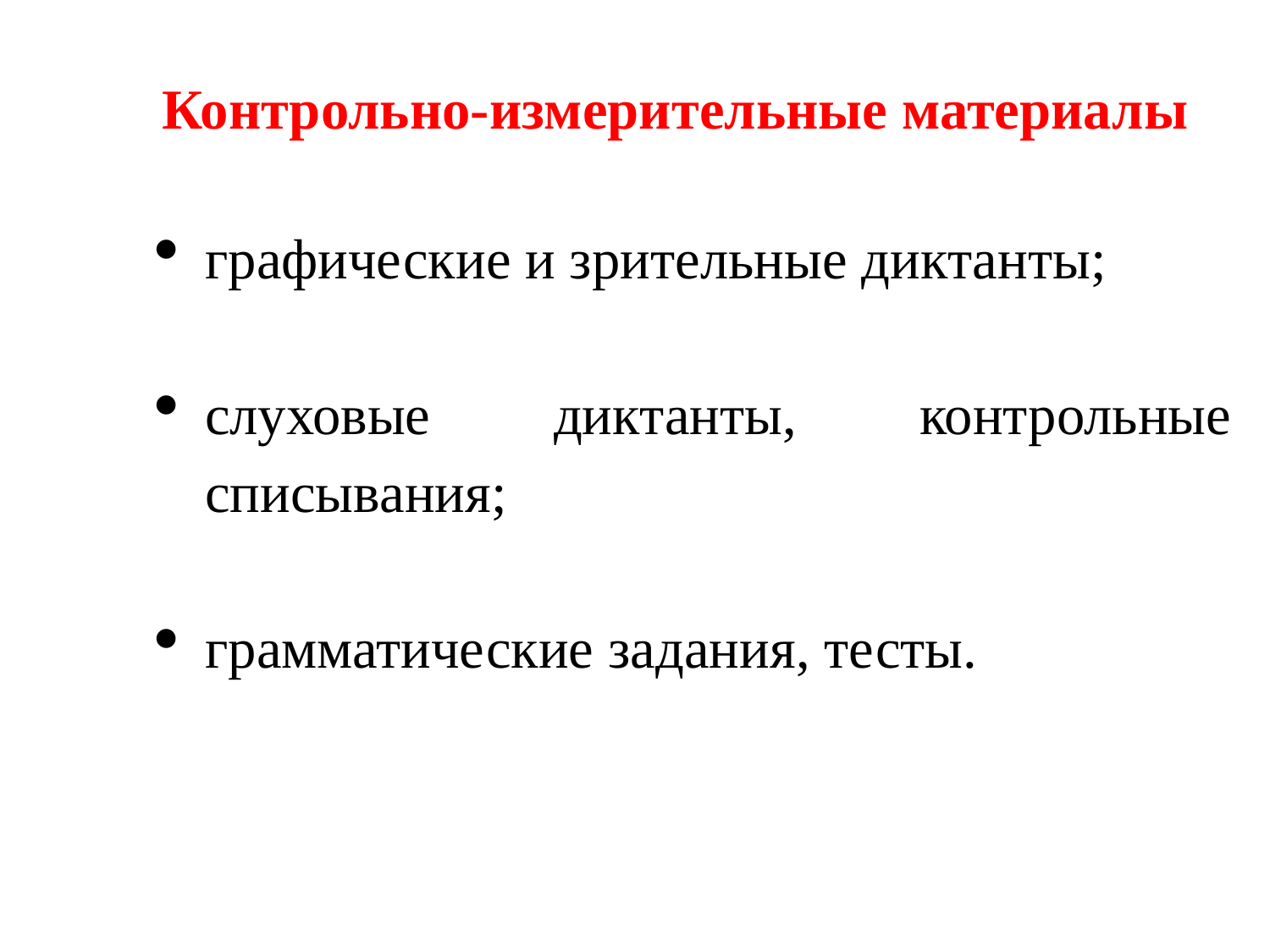

Контрольно-измерительные материалы
графические и зрительные диктанты;

слуховые диктанты, контрольные списывания;

грамматические задания, тесты.